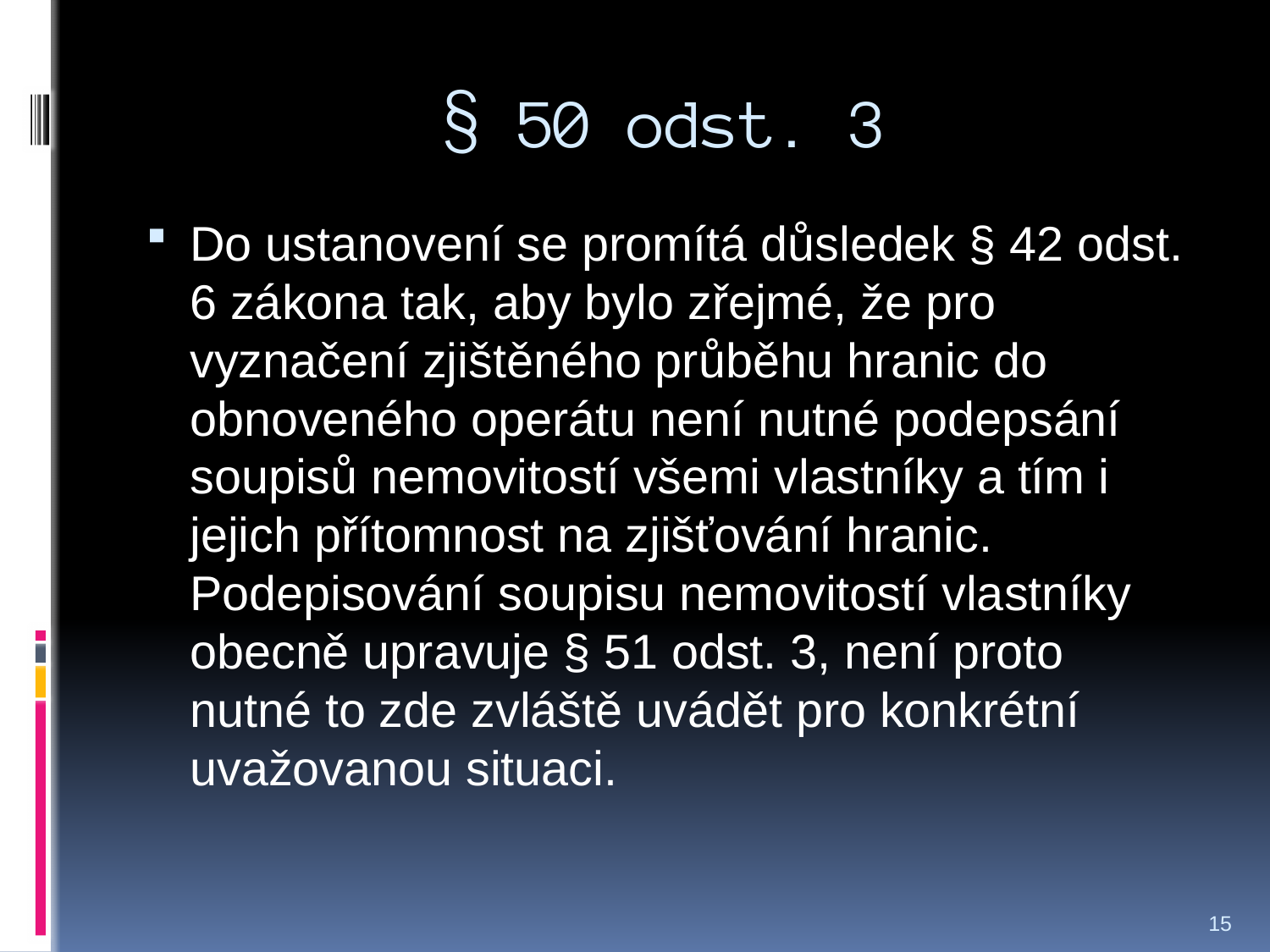

# § 50 odst. 3
Do ustanovení se promítá důsledek § 42 odst. 6 zákona tak, aby bylo zřejmé, že pro vyznačení zjištěného průběhu hranic do obnoveného operátu není nutné podepsání soupisů nemovitostí všemi vlastníky a tím i jejich přítomnost na zjišťování hranic. Podepisování soupisu nemovitostí vlastníky obecně upravuje § 51 odst. 3, není proto nutné to zde zvláště uvádět pro konkrétní uvažovanou situaci.

15